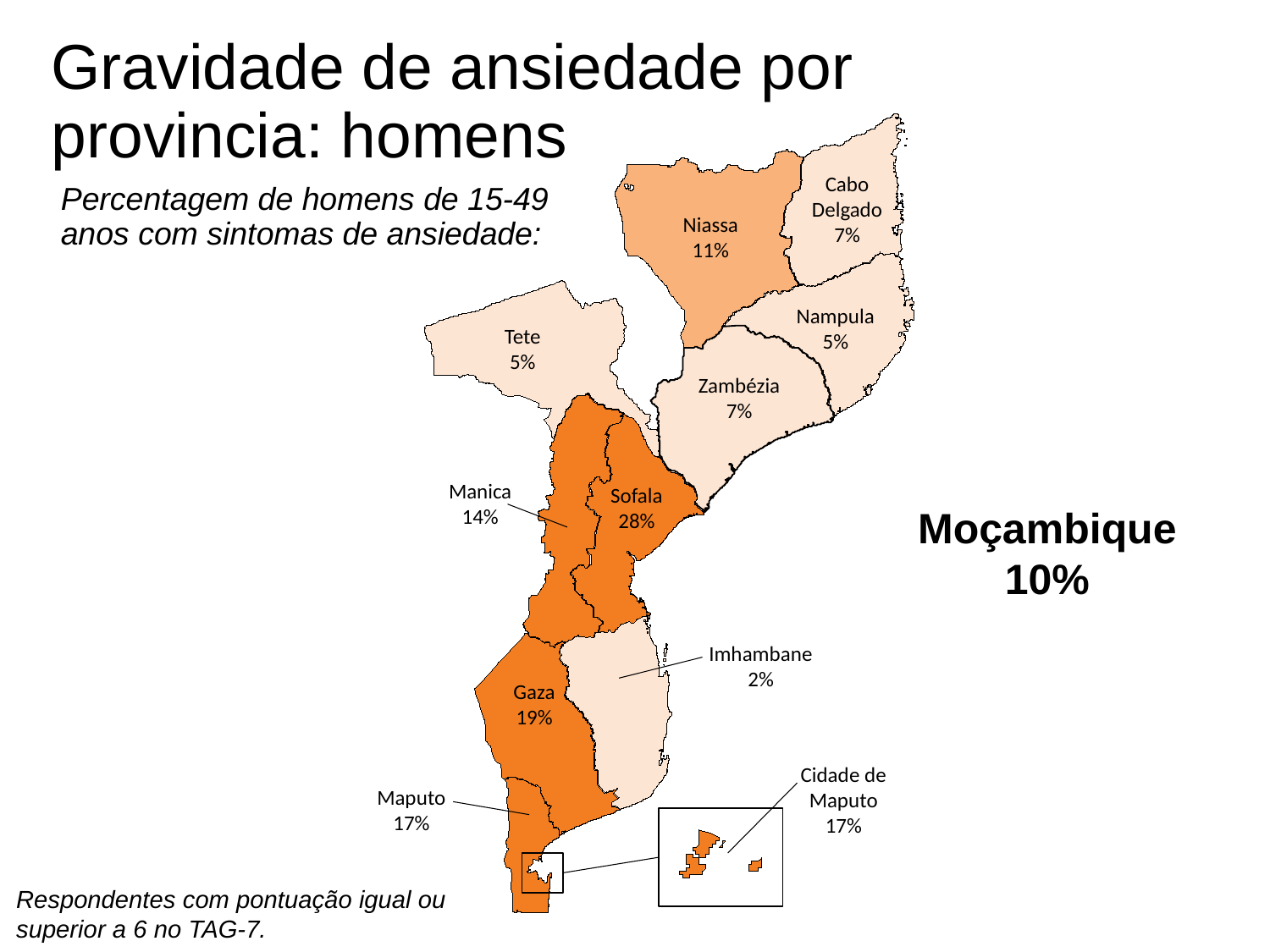

Gravidade de ansiedade por provincia: homens

Cabo Delgado
7%
Percentagem de homens de 15-49 anos com sintomas de ansiedade:

Niassa
11%

Nampula
5%
Tete
5%

Zambézia
7%

Manica
14%
Sofala
28%
Moçambique
10%

Imhambane
2%
Gaza
19%
Cidade de Maputo
17%

Maputo
17%

Respondentes com pontuação igual ou superior a 6 no TAG-7.